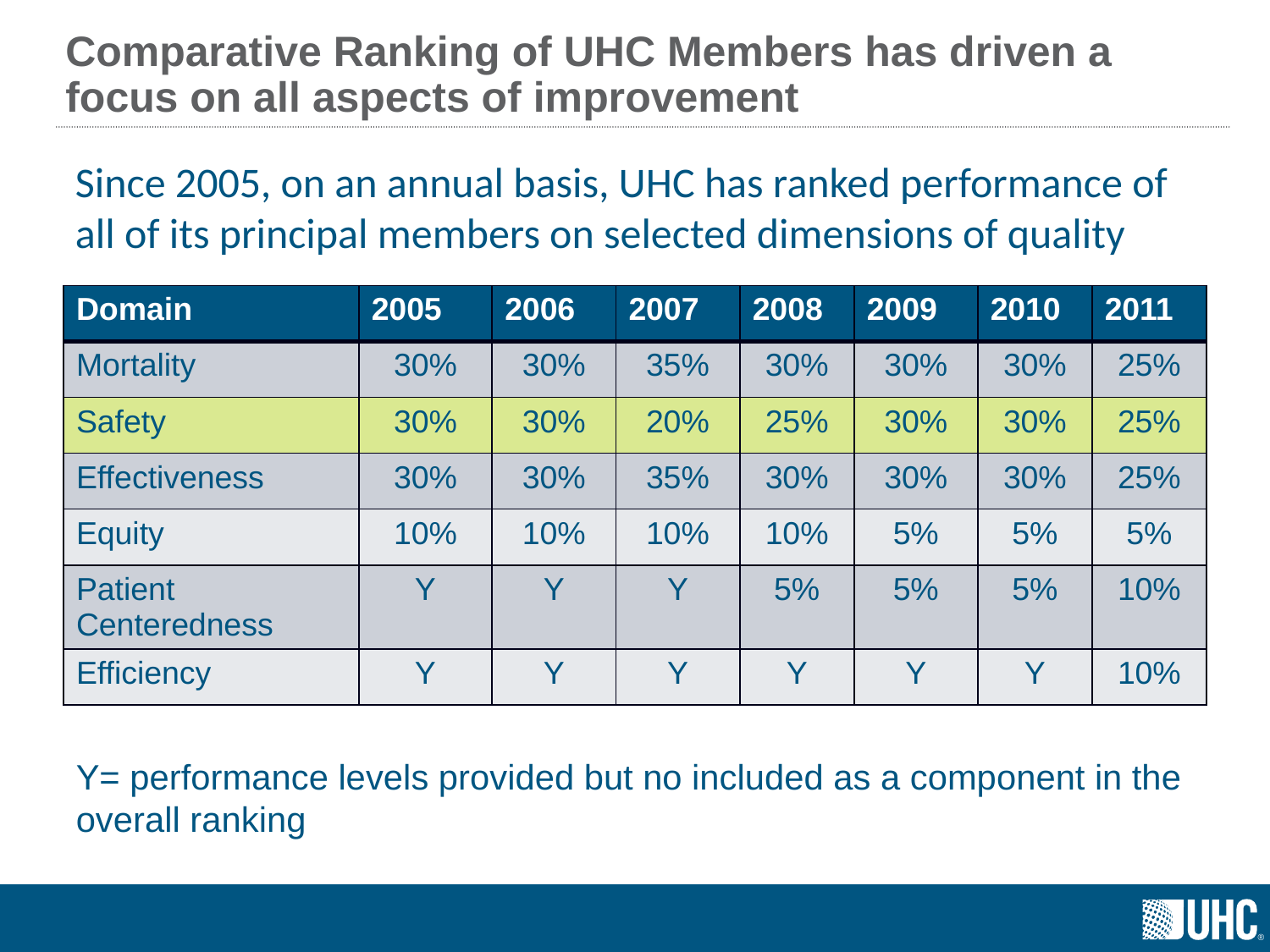

# Comparative Ranking of UHC Members has driven a focus on all aspects of improvement
Since 2005, on an annual basis, UHC has ranked performance of all of its principal members on selected dimensions of quality
| Domain | 2005 | 2006 | 2007 | 2008 | 2009 | 2010 | 2011 |
| --- | --- | --- | --- | --- | --- | --- | --- |
| Mortality | 30% | 30% | 35% | 30% | 30% | 30% | 25% |
| Safety | 30% | 30% | 20% | 25% | 30% | 30% | 25% |
| Effectiveness | 30% | 30% | 35% | 30% | 30% | 30% | 25% |
| Equity | 10% | 10% | 10% | 10% | 5% | 5% | 5% |
| Patient Centeredness | Y | Y | Y | 5% | 5% | 5% | 10% |
| Efficiency | Y | Y | Y | Y | Y | Y | 10% |

Y= performance levels provided but no included as a component in the overall ranking